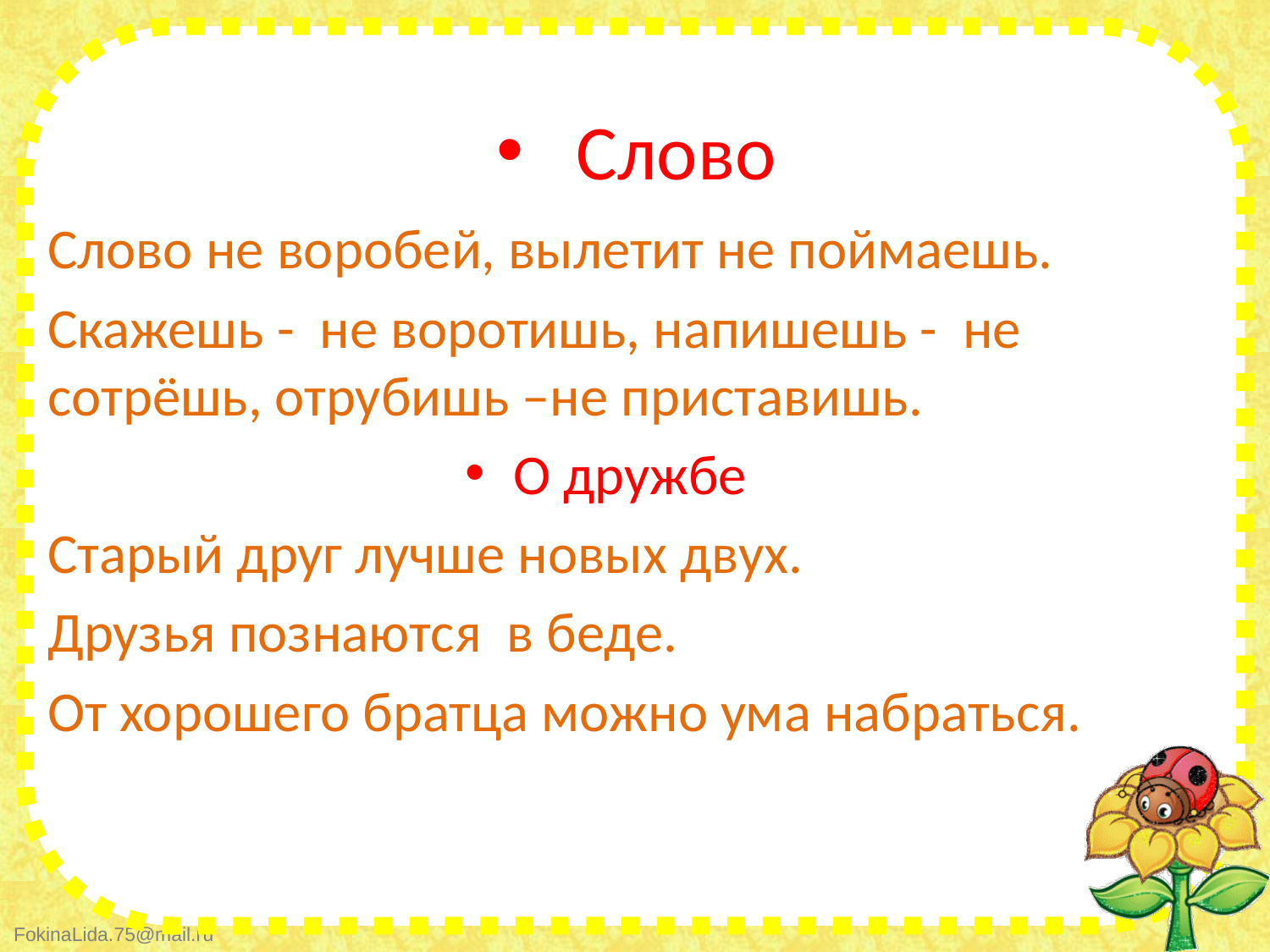

# Слово
Слово не воробей, вылетит не поймаешь.
Скажешь -  не воротишь, напишешь -  не сотрёшь, отрубишь –не приставишь.
О дружбе
Старый друг лучше новых двух.
Друзья познаются  в беде.
От хорошего братца можно ума набраться.